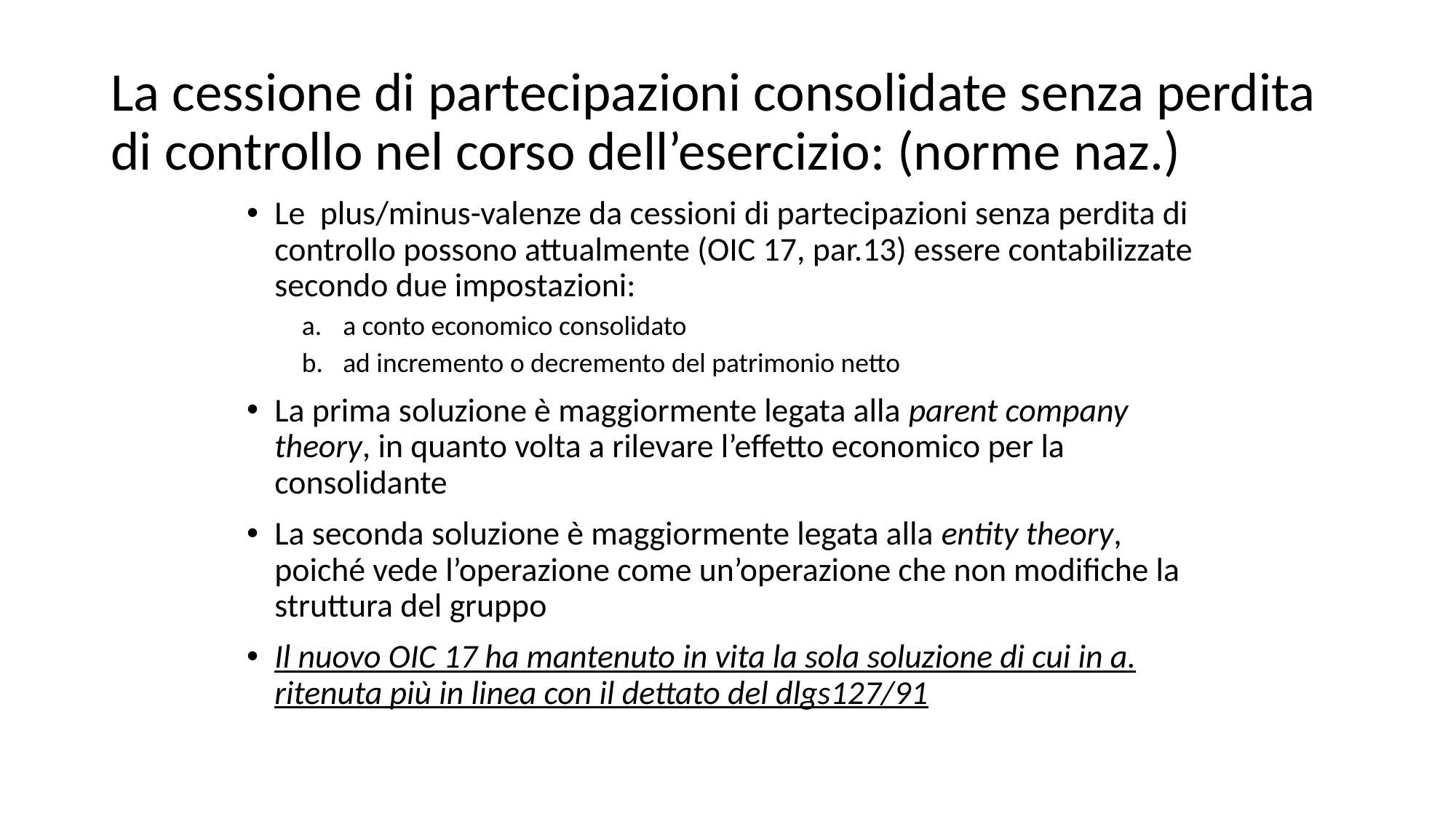

# La cessione di partecipazioni consolidate senza perdita di controllo nel corso dell’esercizio: (norme naz.)
Le  plus/minus-valenze da cessioni di partecipazioni senza perdita di controllo possono attualmente (OIC 17, par.13) essere contabilizzate secondo due impostazioni:
a conto economico consolidato
ad incremento o decremento del patrimonio netto
La prima soluzione è maggiormente legata alla parent company theory, in quanto volta a rilevare l’effetto economico per la consolidante
La seconda soluzione è maggiormente legata alla entity theory, poiché vede l’operazione come un’operazione che non modifiche la struttura del gruppo
Il nuovo OIC 17 ha mantenuto in vita la sola soluzione di cui in a. ritenuta più in linea con il dettato del dlgs127/91